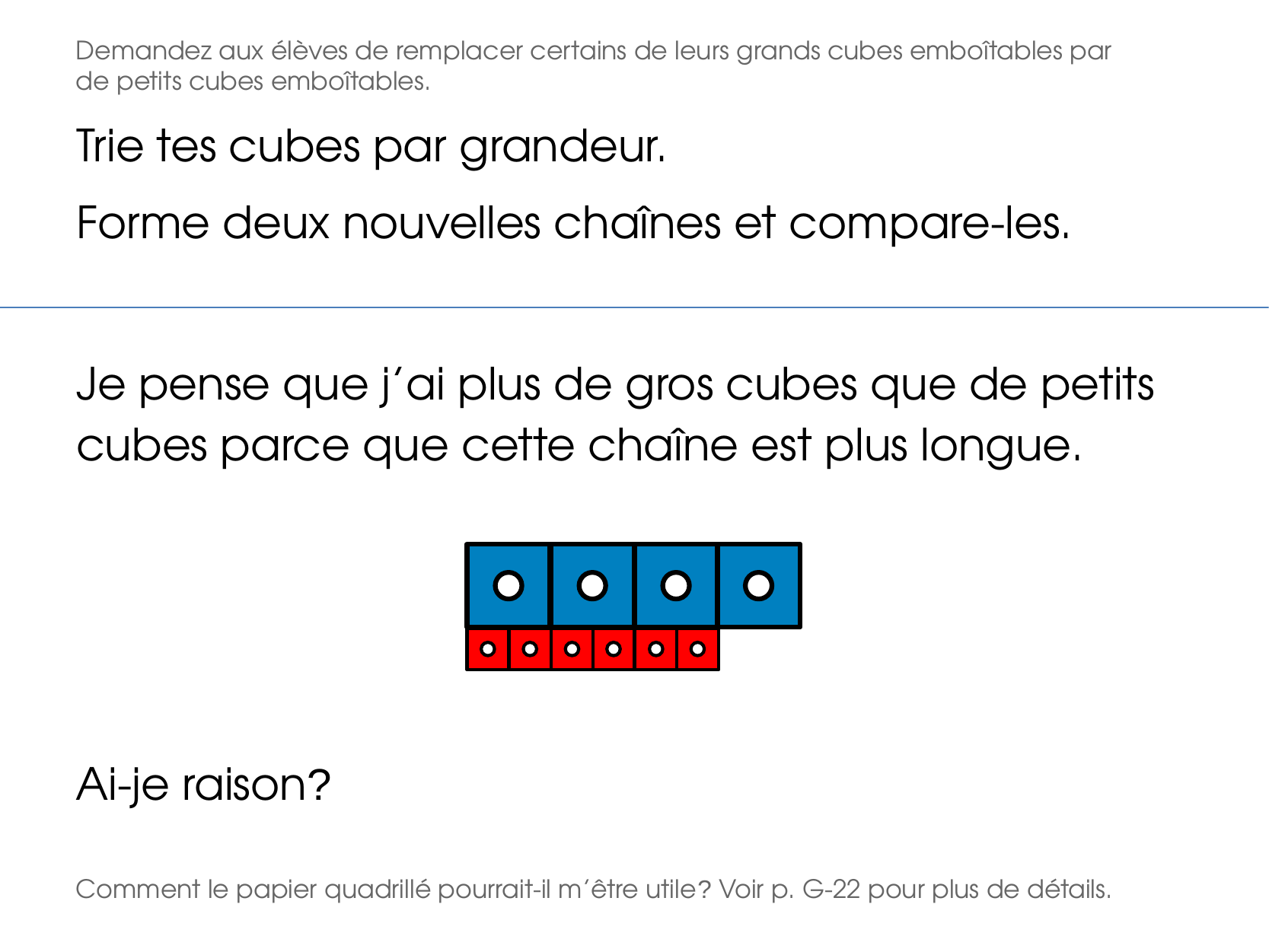

Demandez aux élèves de remplacer certains de leurs grands cubes emboîtables par de petits cubes emboîtables.
Trie tes cubes par grandeur.
Forme deux nouvelles chaînes et compare-les.
Je pense que j’ai plus de gros cubes que de petits cubes parce que cette chaîne est plus longue.

Ai-je raison?
Comment le papier quadrillé pourrait-il m’être utile? Voir p. G-22 pour plus de détails.